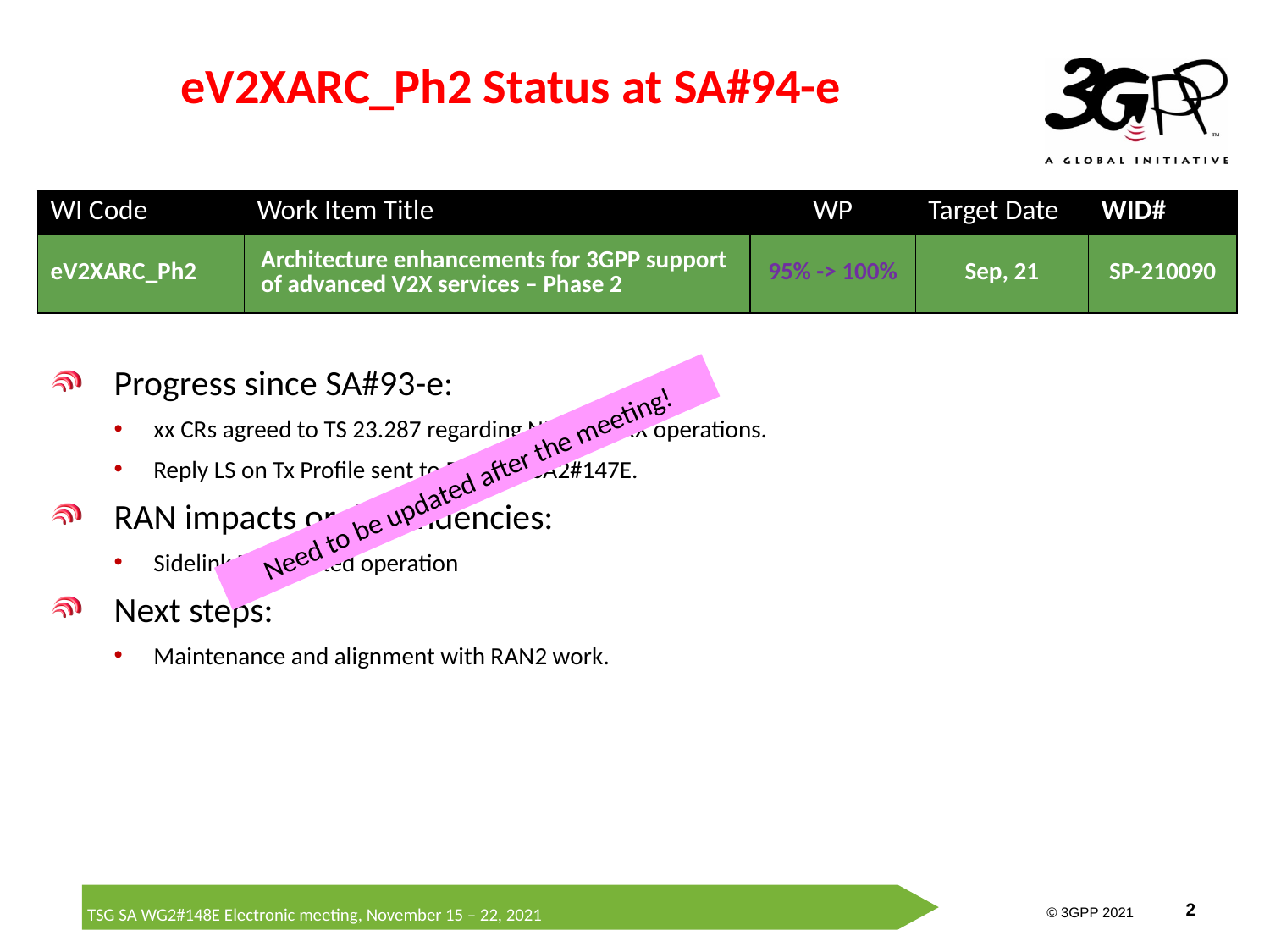

# eV2XARC_Ph2 Status at SA#94-e
| WI Code | Work Item Title | WP | Target Date | WID# |
| --- | --- | --- | --- | --- |
| eV2XARC\_Ph2 | Architecture enhancements for 3GPP support of advanced V2X services – Phase 2 | 95% -> 100% | Sep, 21 | SP-210090 |
Progress since SA#93-e:
xx CRs agreed to TS 23.287 regarding NR PC5 DRX operations.
Reply LS on Tx Profile sent to RAN2 in SA2#147E.
RAN impacts or dependencies:
Sidelink DRX related operation
Next steps:
Maintenance and alignment with RAN2 work.

Need to be updated after the meeting!